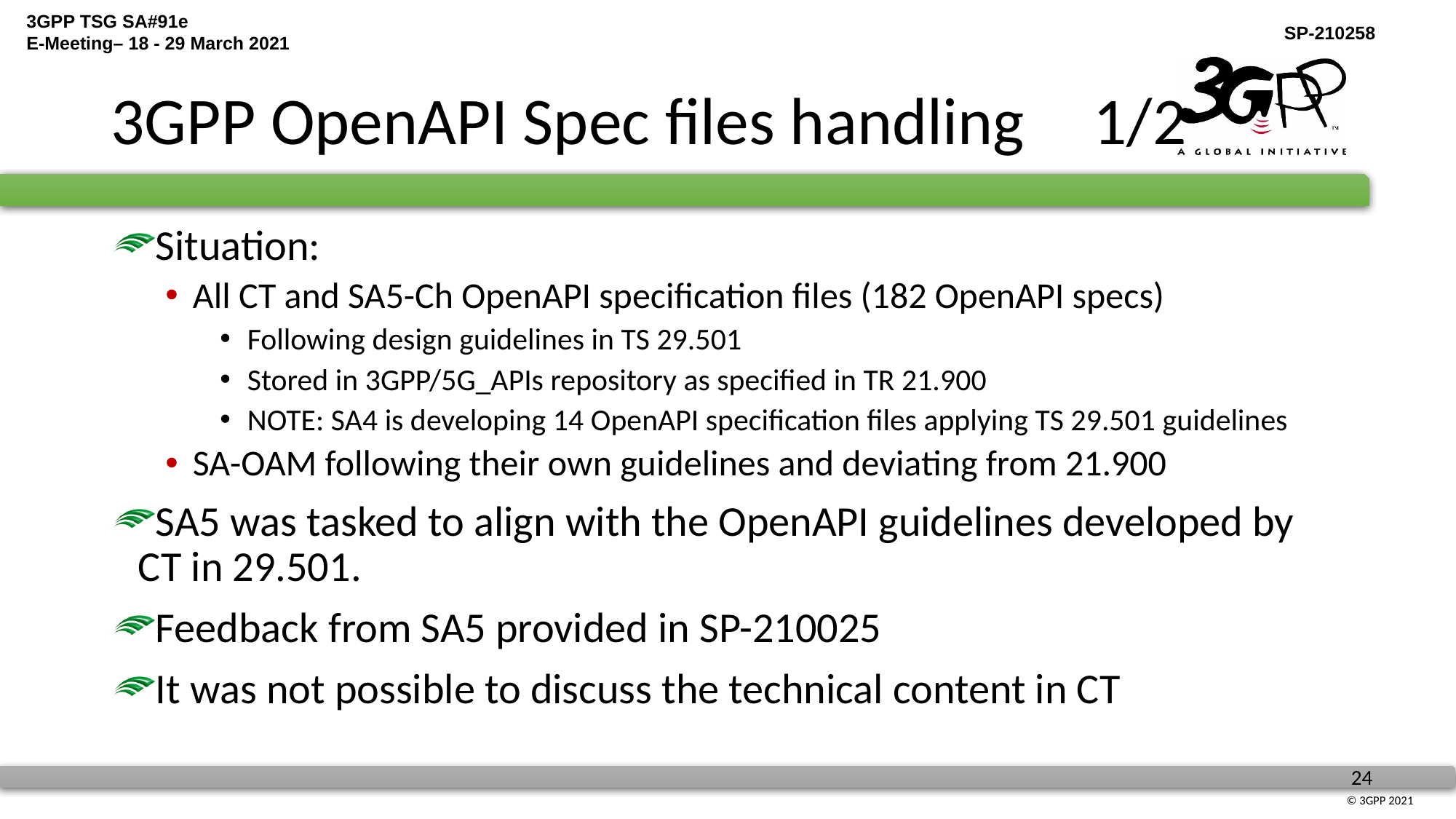

# 3GPP OpenAPI Spec files handling	1/2
Situation:
All CT and SA5-Ch OpenAPI specification files (182 OpenAPI specs)
Following design guidelines in TS 29.501
Stored in 3GPP/5G_APIs repository as specified in TR 21.900
NOTE: SA4 is developing 14 OpenAPI specification files applying TS 29.501 guidelines
SA-OAM following their own guidelines and deviating from 21.900
SA5 was tasked to align with the OpenAPI guidelines developed by CT in 29.501.
Feedback from SA5 provided in SP-210025
It was not possible to discuss the technical content in CT